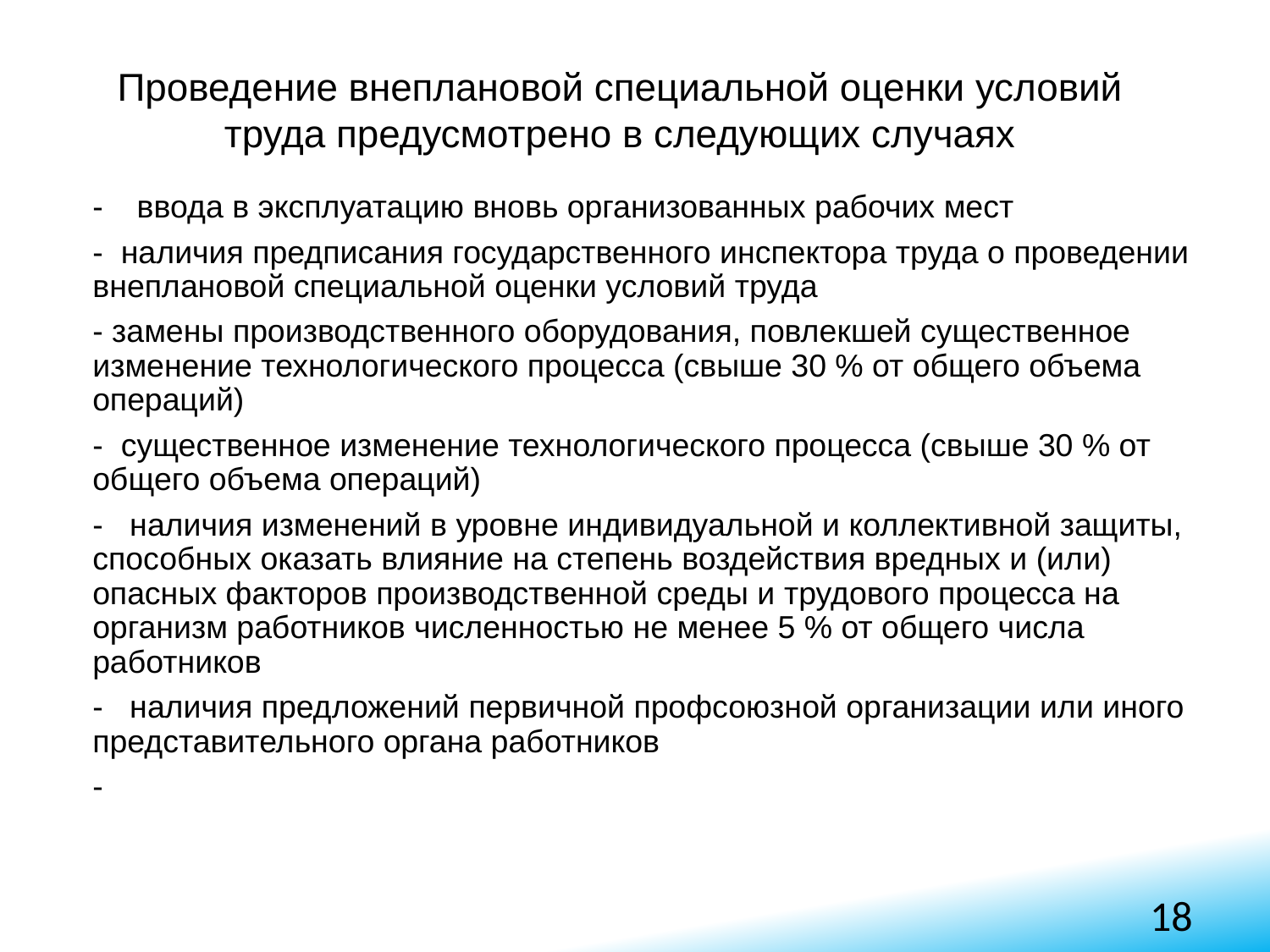

Проведение внеплановой специальной оценки условий труда предусмотрено в следующих случаях

-    ввода в эксплуатацию вновь организованных рабочих мест
-  наличия предписания государственного инспектора труда о проведении внеплановой специальной оценки условий труда
- замены производственного оборудования, повлекшей существенное изменение технологического процесса (свыше 30 % от общего объема операций)
-  существенное изменение технологического процесса (свыше 30 % от общего объема операций)
-   наличия изменений в уровне индивидуальной и коллективной защиты, способных оказать влияние на степень воздействия вредных и (или) опасных факторов производственной среды и трудового процесса на организм работников численностью не менее 5 % от общего числа работников
-   наличия предложений первичной профсоюзной организации или иного представительного органа работников
-
18